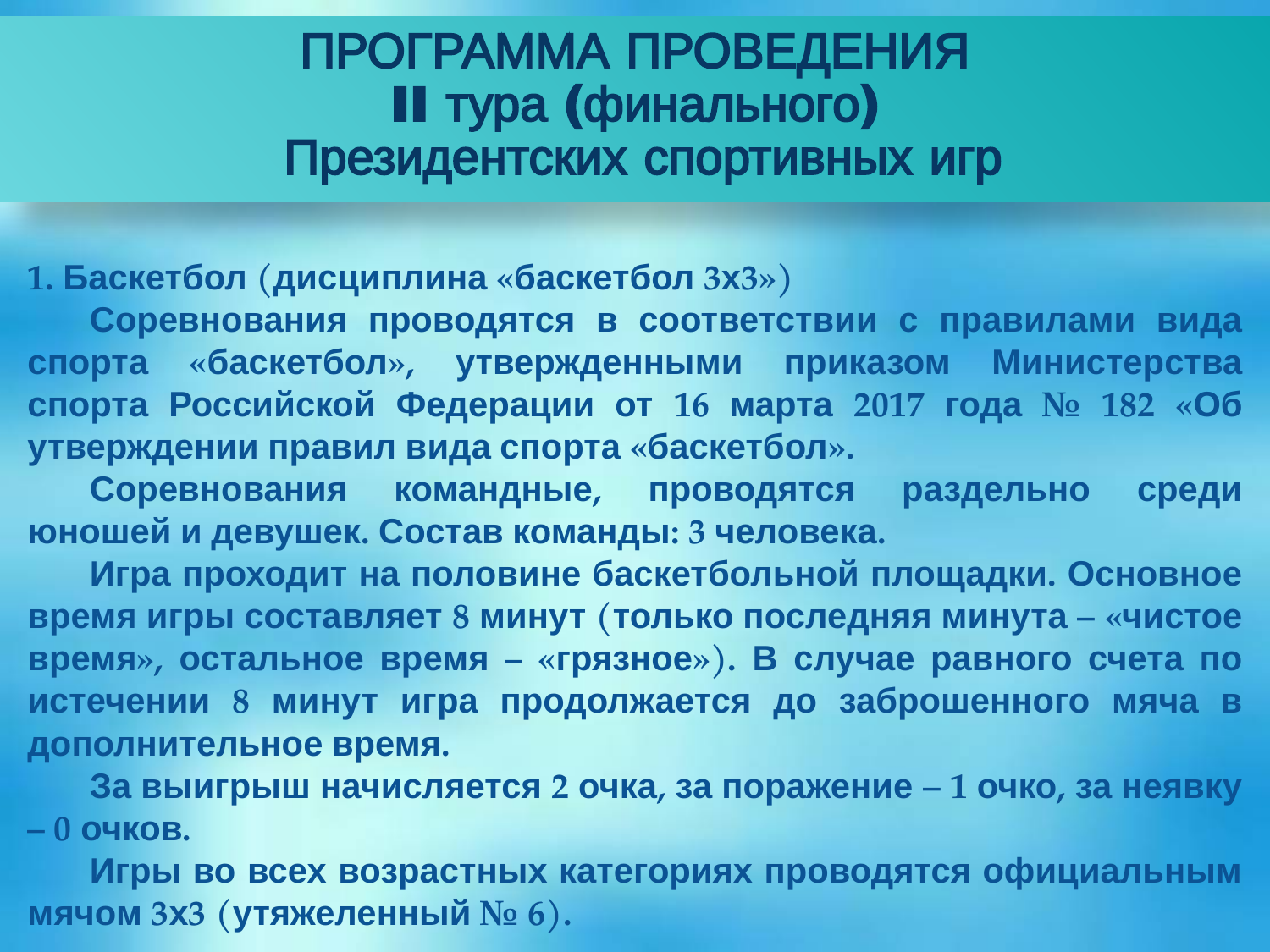

ПРОГРАММА ПРОВЕДЕНИЯ
II тура (финального)
 Президентских спортивных игр

1. Баскетбол (дисциплина «баскетбол 3х3»)
Соревнования проводятся в соответствии с правилами вида спорта «баскетбол», утвержденными приказом Министерства спорта Российской Федерации от 16 марта 2017 года № 182 «Об утверждении правил вида спорта «баскетбол».
Соревнования командные, проводятся раздельно среди юношей и девушек. Состав команды: 3 человека.
Игра проходит на половине баскетбольной площадки. Основное время игры составляет 8 минут (только последняя минута – «чистое время», остальное время – «грязное»). В случае равного счета по истечении 8 минут игра продолжается до заброшенного мяча в дополнительное время.
За выигрыш начисляется 2 очка, за поражение – 1 очко, за неявку – 0 очков.
Игры во всех возрастных категориях проводятся официальным мячом 3х3 (утяжеленный № 6).